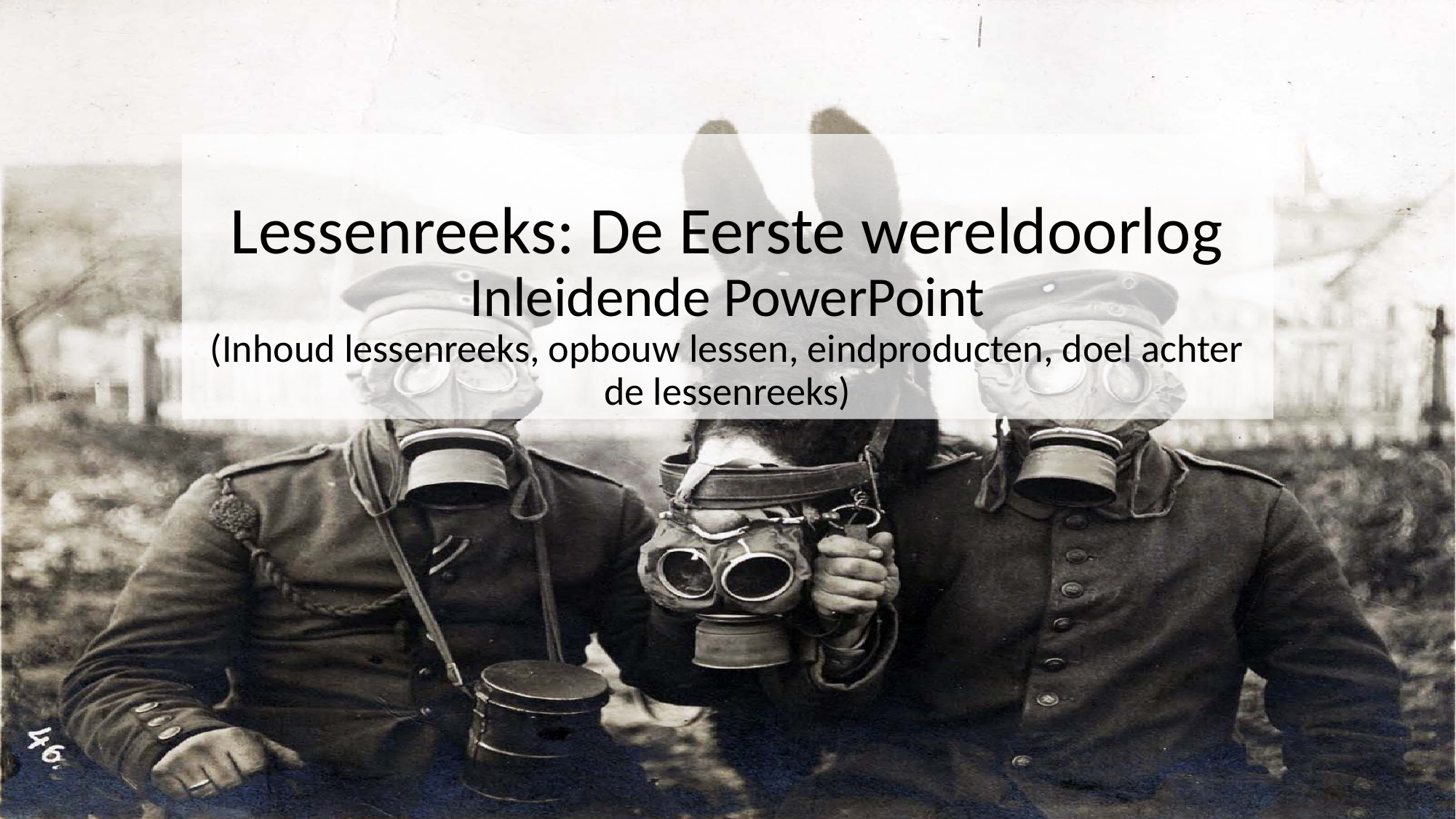

# Lessenreeks: De Eerste wereldoorlog Inleidende PowerPoint (Inhoud lessenreeks, opbouw lessen, eindproducten, doel achter de lessenreeks)